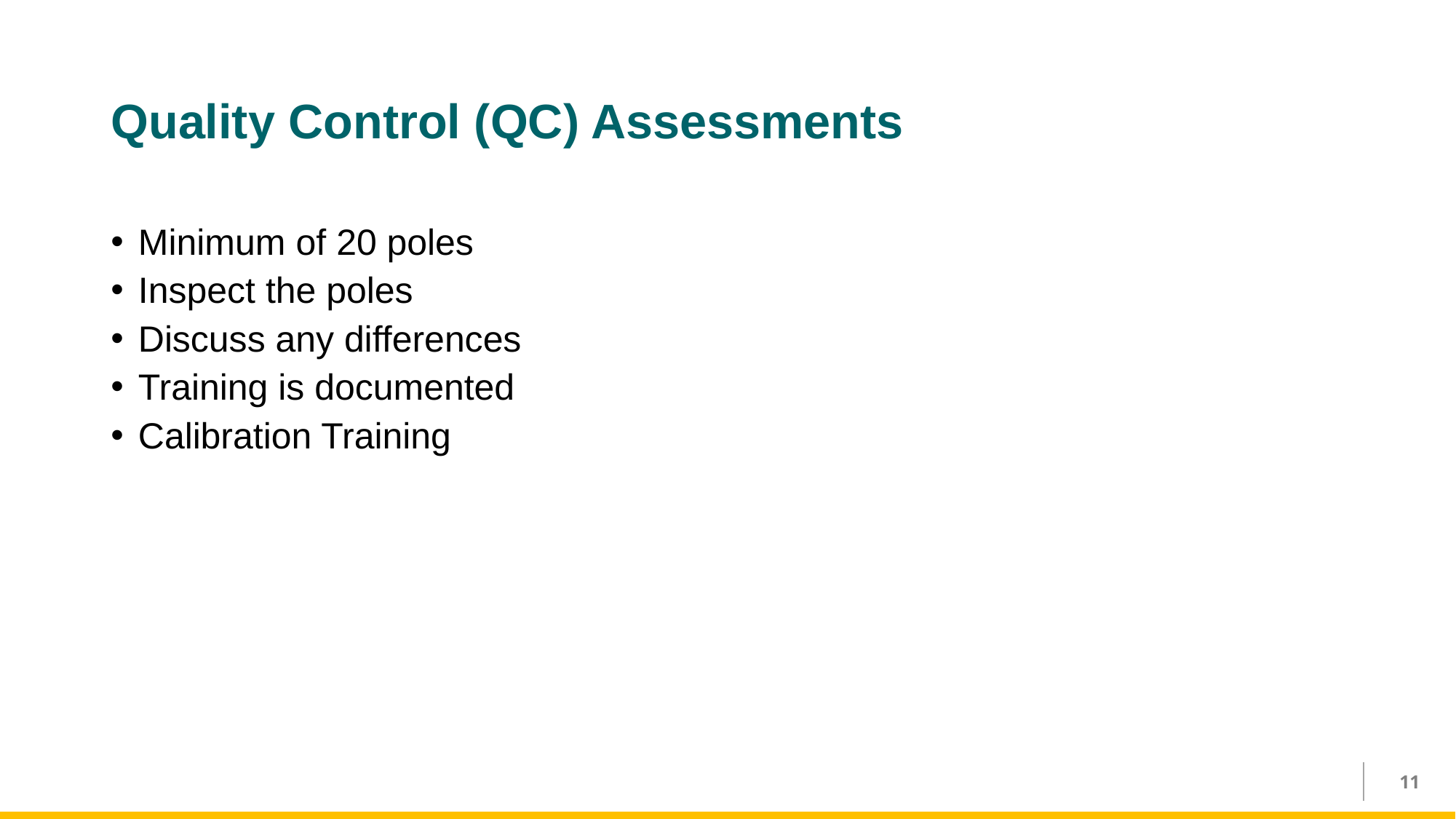

# Quality Control (QC) Assessments
Minimum of 20 poles
Inspect the poles
Discuss any differences
Training is documented
Calibration Training